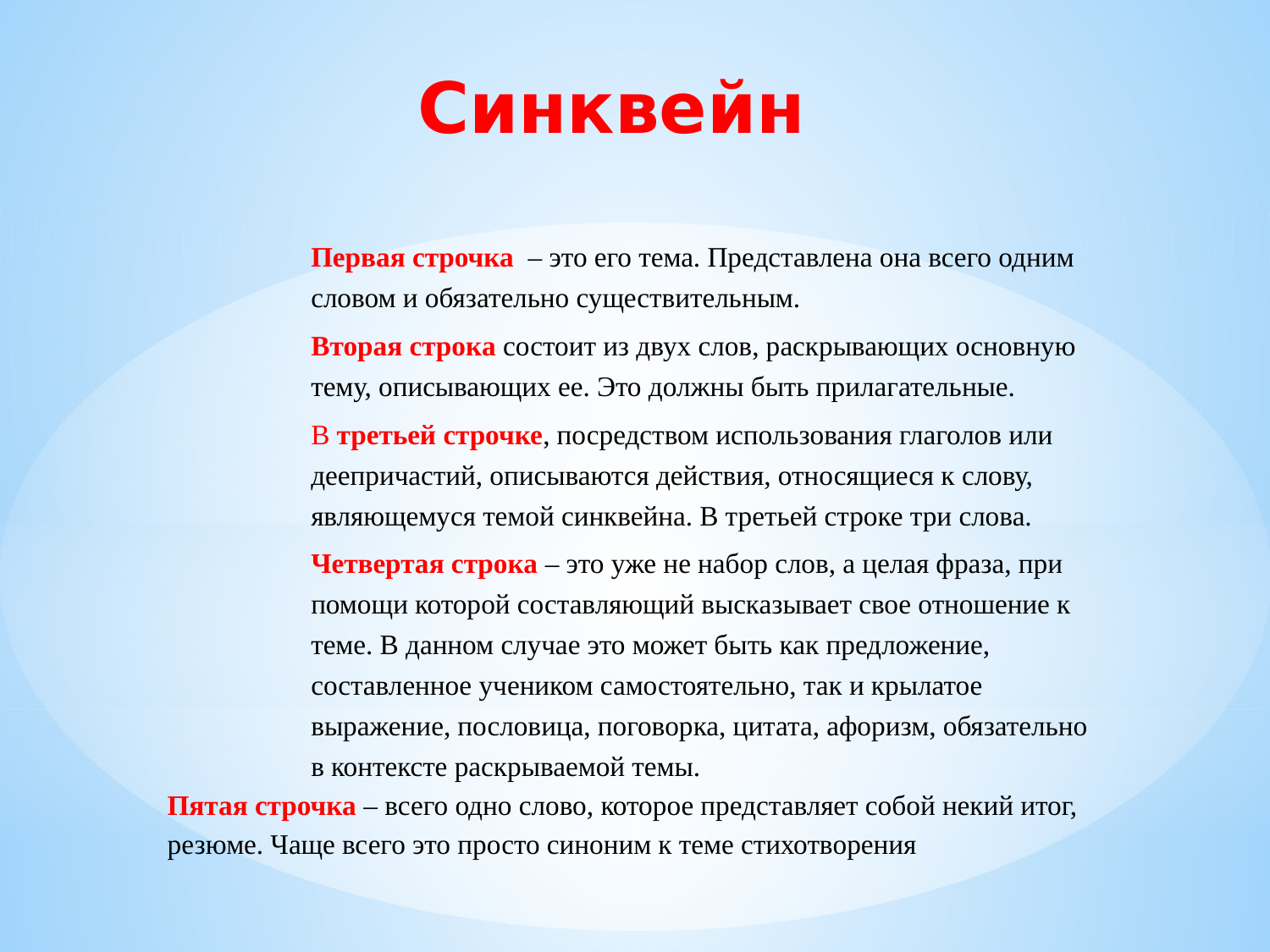

Синквейн
Первая строчка  – это его тема. Представлена она всего одним словом и обязательно существительным.
Вторая строка состоит из двух слов, раскрывающих основную тему, описывающих ее. Это должны быть прилагательные.
В третьей строчке, посредством использования глаголов или деепричастий, описываются действия, относящиеся к слову, являющемуся темой синквейна. В третьей строке три слова.
Четвертая строка – это уже не набор слов, а целая фраза, при помощи которой составляющий высказывает свое отношение к теме. В данном случае это может быть как предложение, составленное учеником самостоятельно, так и крылатое выражение, пословица, поговорка, цитата, афоризм, обязательно в контексте раскрываемой темы.
Пятая строчка – всего одно слово, которое представляет собой некий итог, резюме. Чаще всего это просто синоним к теме стихотворения